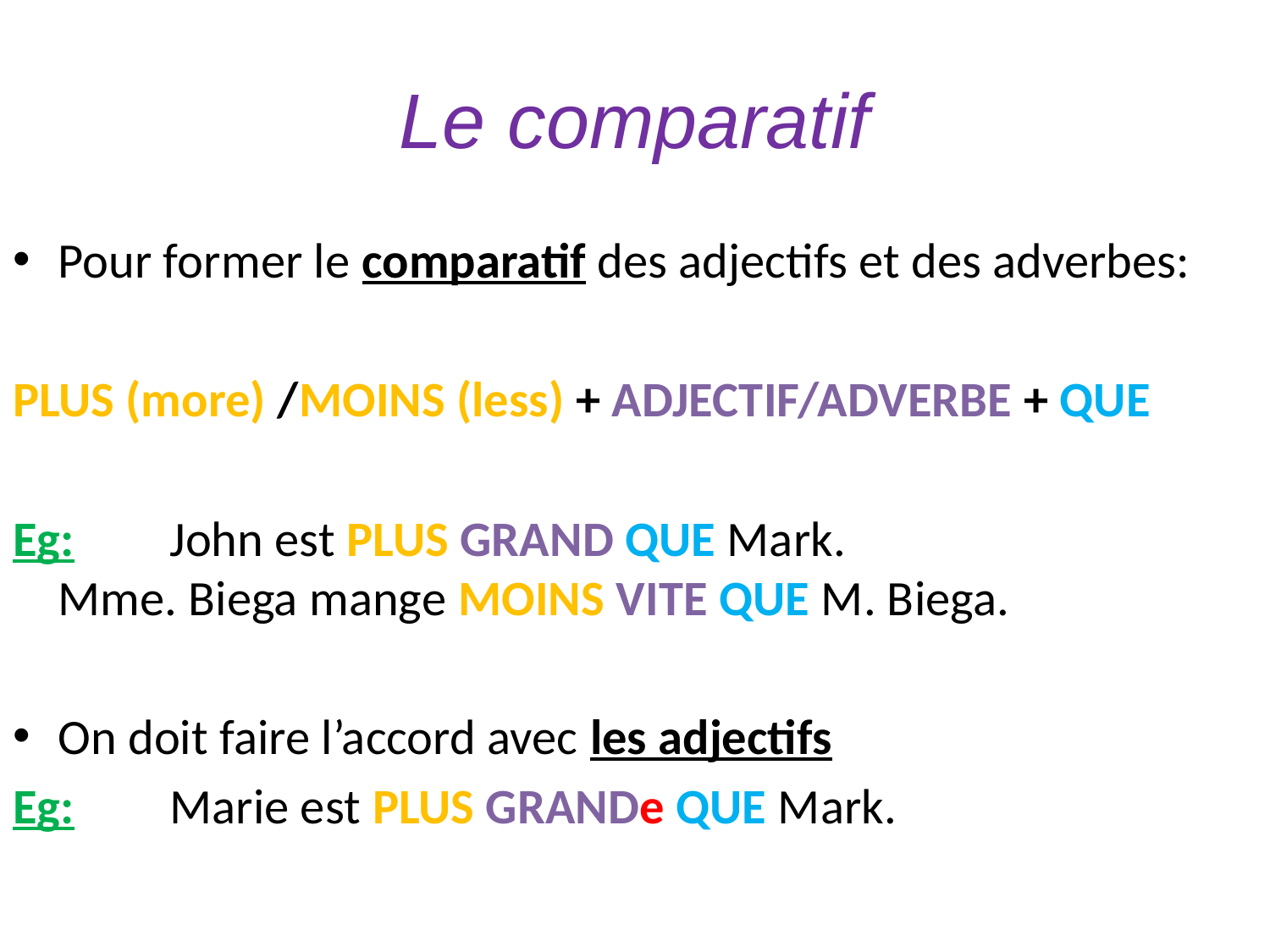

# Le comparatif
Pour former le comparatif des adjectifs et des adverbes:

PLUS (more) /MOINS (less) + ADJECTIF/ADVERBE + QUE

Eg:	John est PLUS GRAND QUE Mark.
	Mme. Biega mange MOINS VITE QUE M. Biega.

On doit faire l’accord avec les adjectifs
Eg:	Marie est PLUS GRANDe QUE Mark.